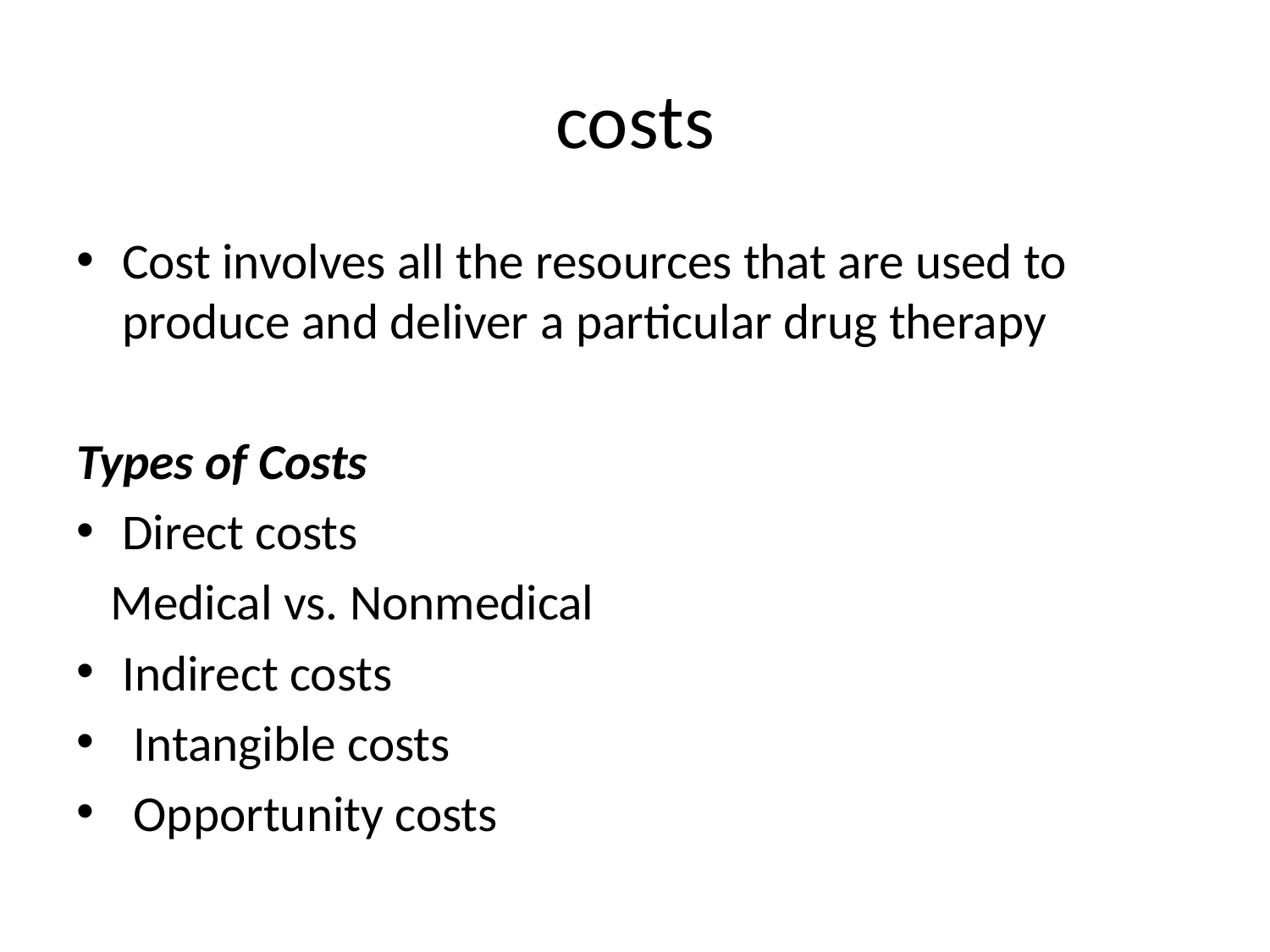

# costs
Cost involves all the resources that are used to produce and deliver a particular drug therapy

Types of Costs
Direct costs
   Medical vs. Nonmedical
Indirect costs
 Intangible costs
 Opportunity costs